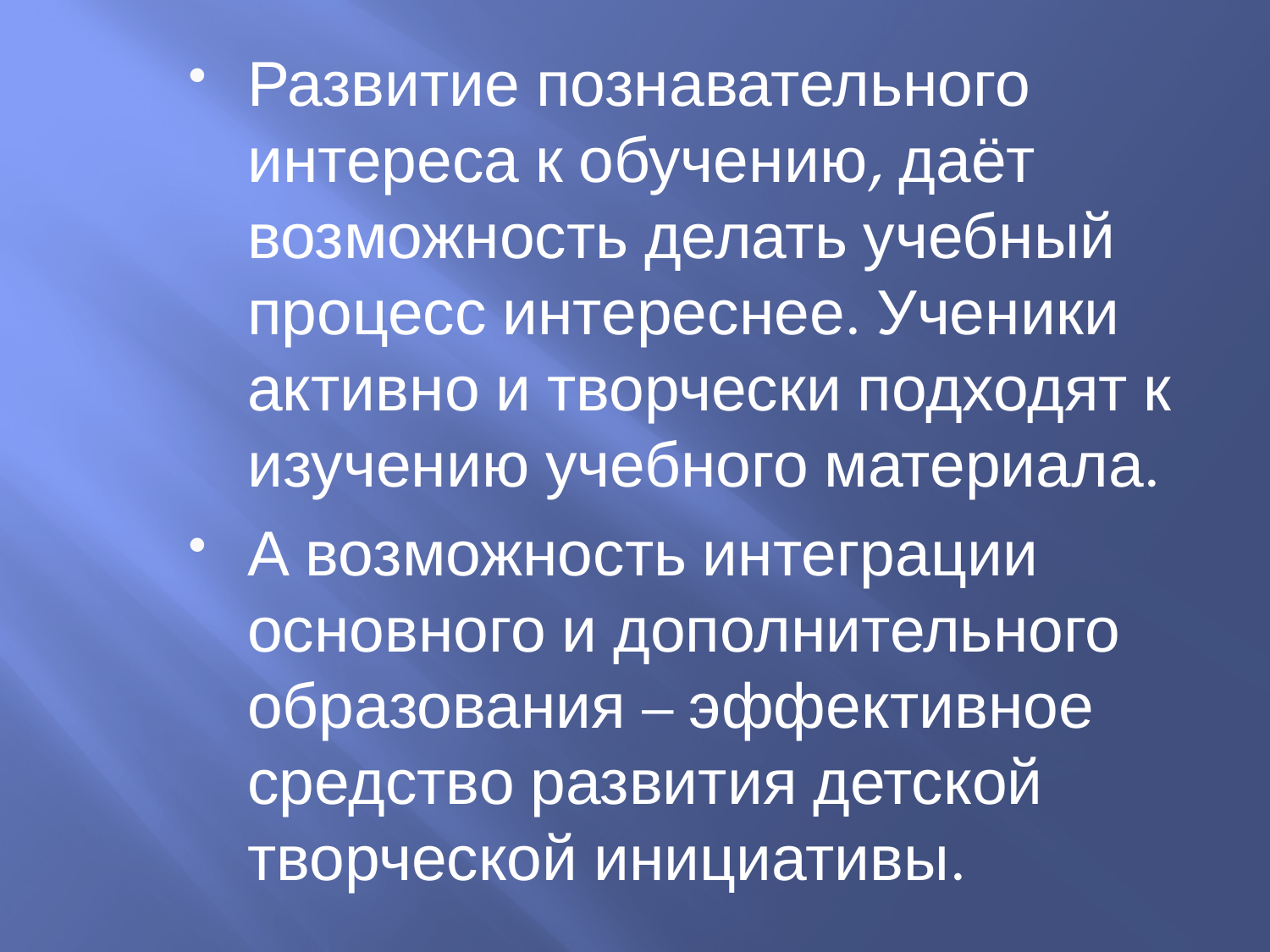

Развитие познавательного интереса к обучению, даёт возможность делать учебный процесс интереснее. Ученики активно и творчески подходят к изучению учебного материала.
А возможность интеграции основного и дополнительного образования – эффективное средство развития детской творческой инициативы.